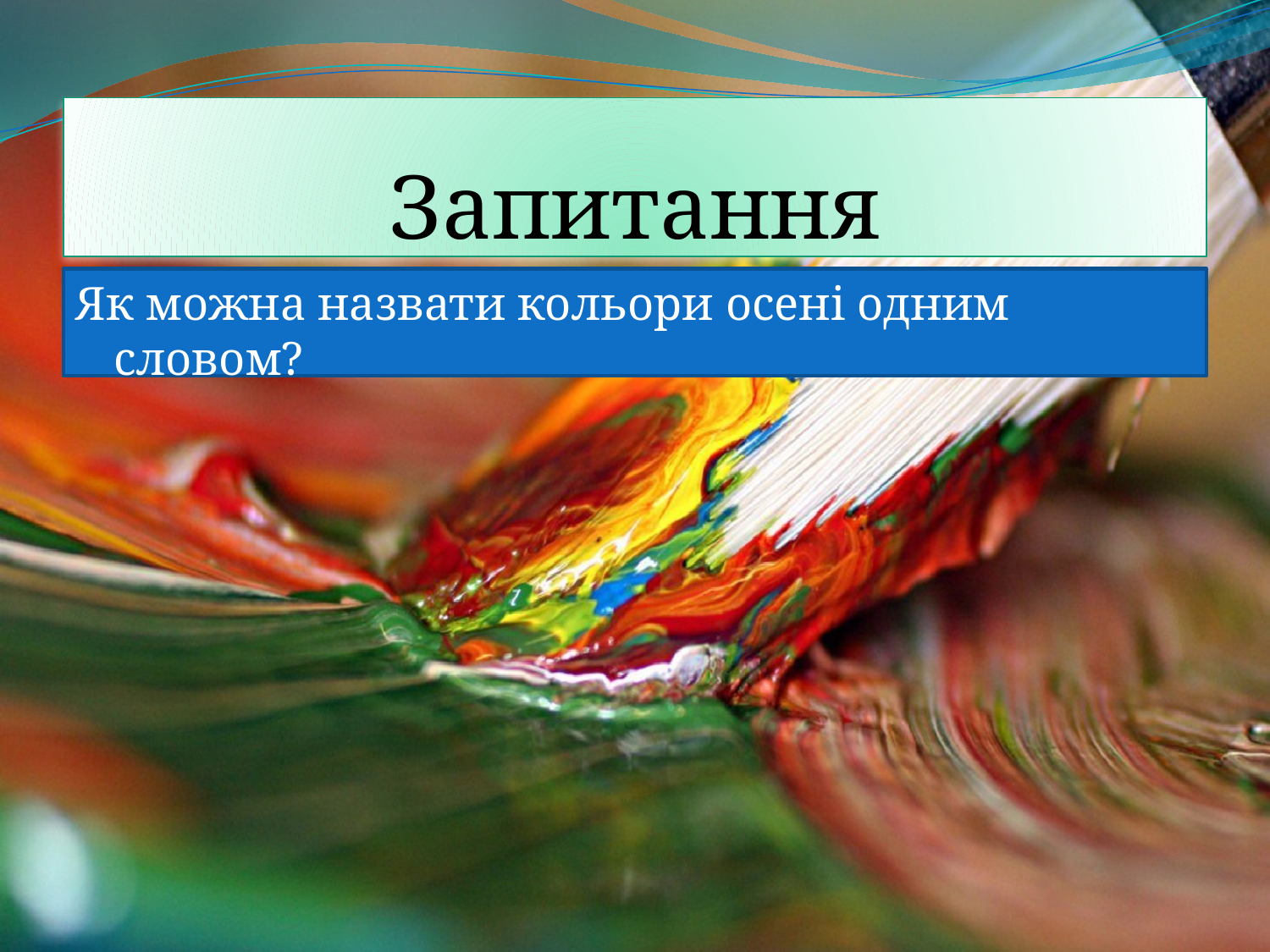

# Запитання
Як можна назвати кольори осені одним словом?